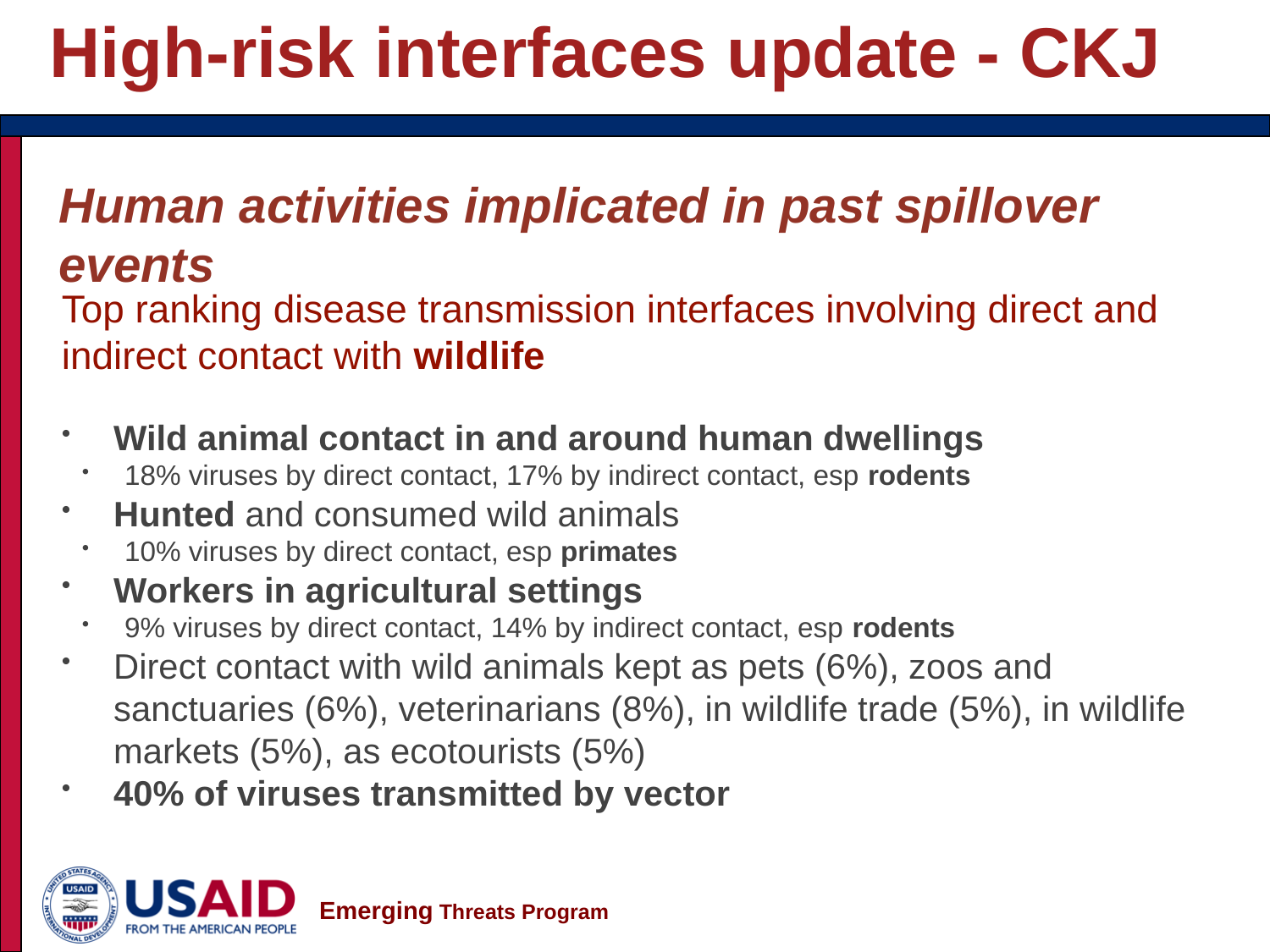

High-risk interfaces update - CKJ
# Human activities implicated in past spillover events

Top ranking disease transmission interfaces involving direct and indirect contact with wildlife

Wild animal contact in and around human dwellings
18% viruses by direct contact, 17% by indirect contact, esp rodents
Hunted and consumed wild animals
10% viruses by direct contact, esp primates
Workers in agricultural settings
9% viruses by direct contact, 14% by indirect contact, esp rodents
Direct contact with wild animals kept as pets (6%), zoos and sanctuaries (6%), veterinarians (8%), in wildlife trade (5%), in wildlife markets (5%), as ecotourists (5%)
40% of viruses transmitted by vector